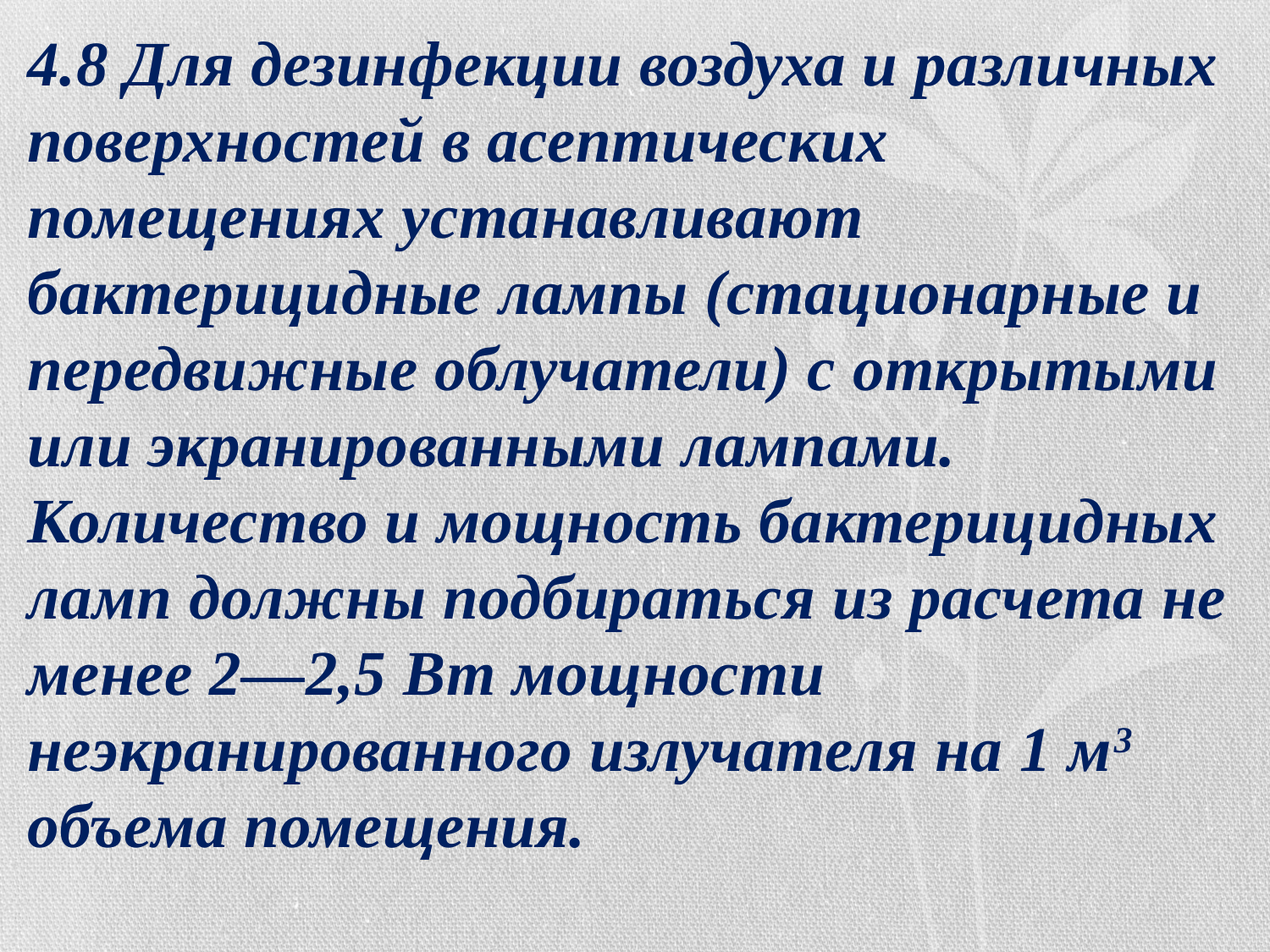

4.8 Для дезинфекции воздуха и различных поверхностей в асептических помещениях устанавливают бактерицидные лампы (стационарные и передвижные облучатели) с открытыми или экранированными лампами. Количество и мощность бактерицидных ламп должны подбираться из расчета не менее 2—2,5 Вт мощности неэкранированного излучателя на 1 м3 объема помещения.